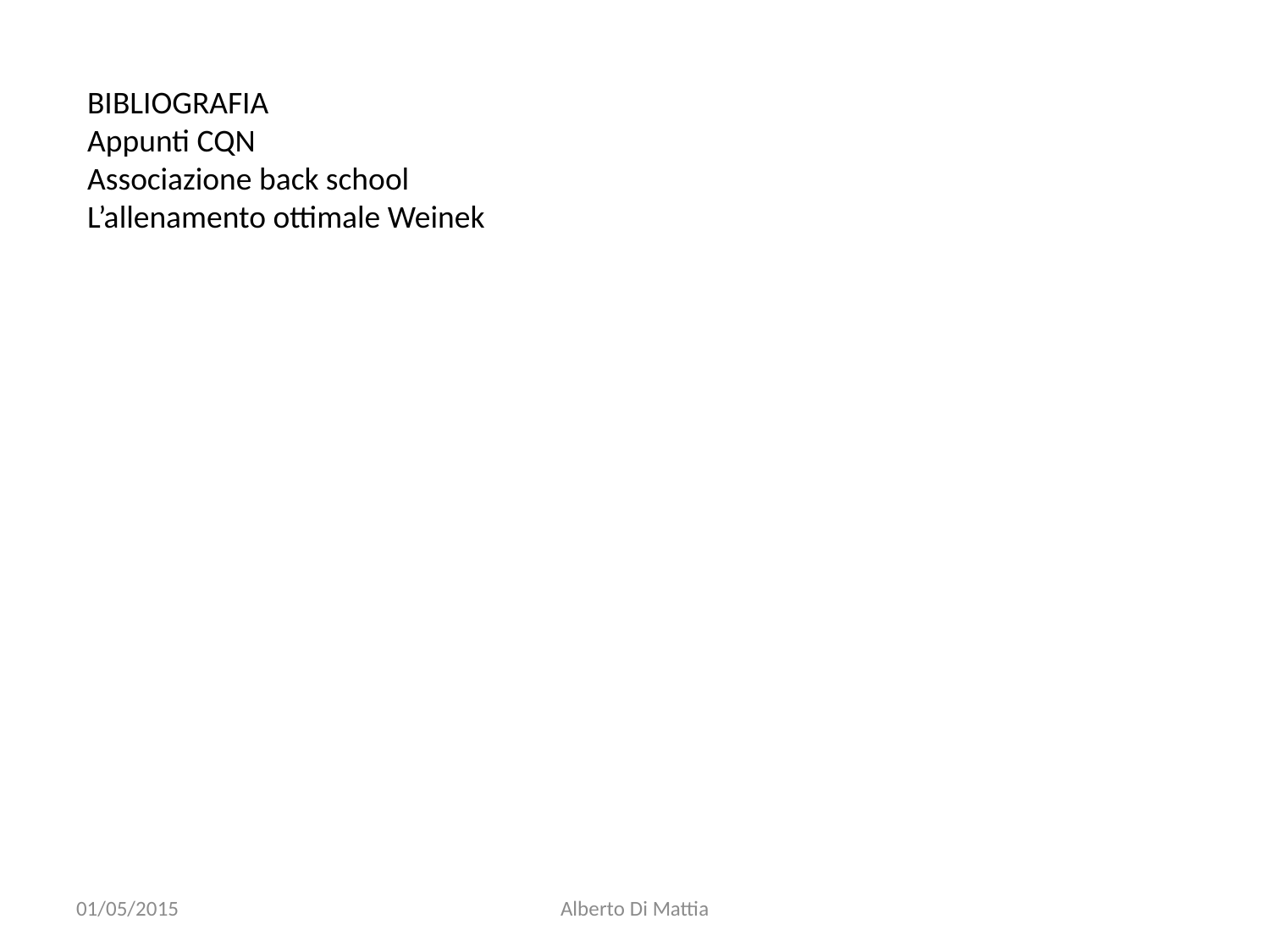

BIBLIOGRAFIA
Appunti CQN
Associazione back school
L’allenamento ottimale Weinek

01/05/2015
Alberto Di Mattia